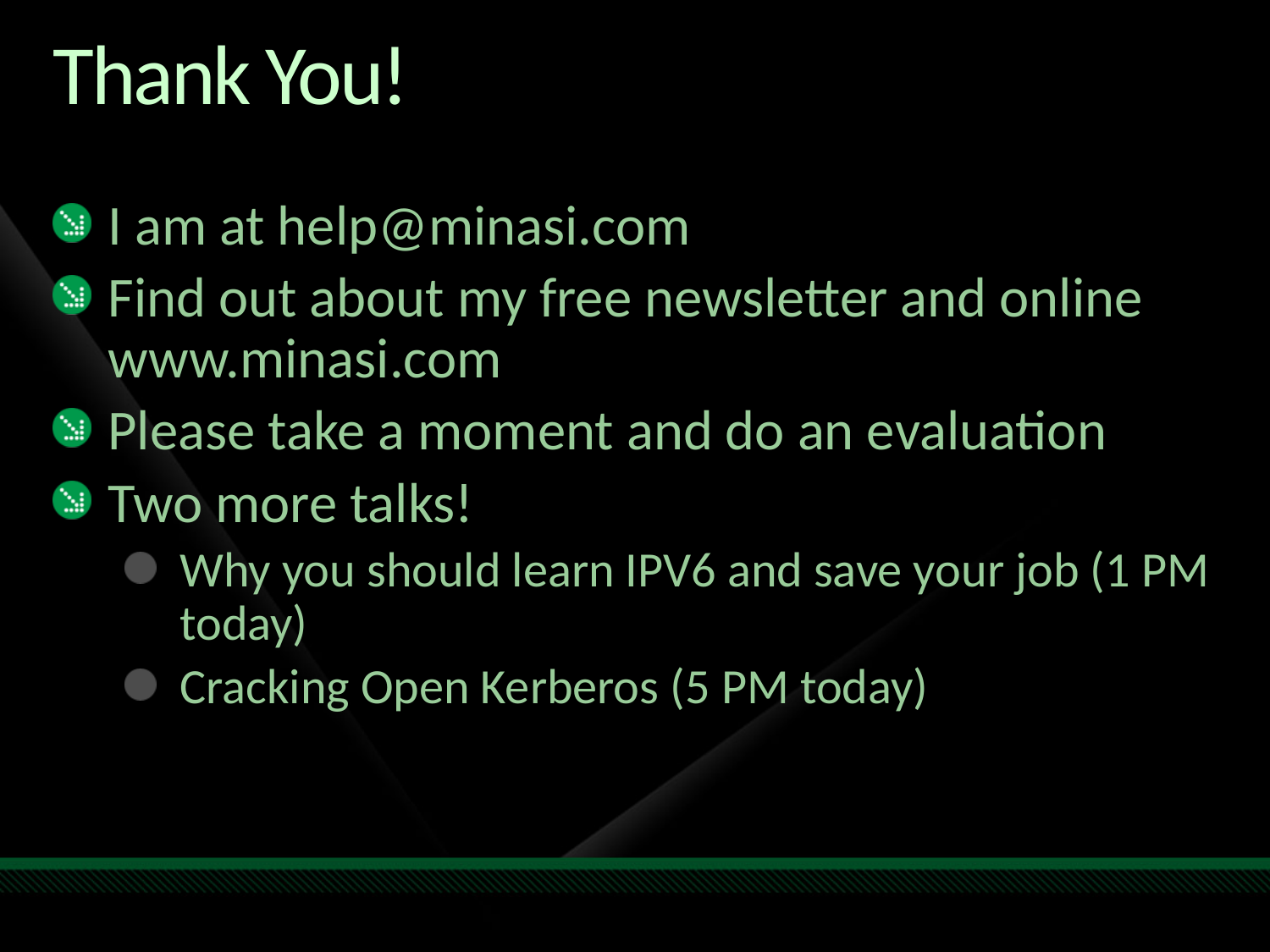

# Thank You!
I am at help@minasi.com
Find out about my free newsletter and online www.minasi.com
Please take a moment and do an evaluation
Two more talks!
Why you should learn IPV6 and save your job (1 PM today)
Cracking Open Kerberos (5 PM today)